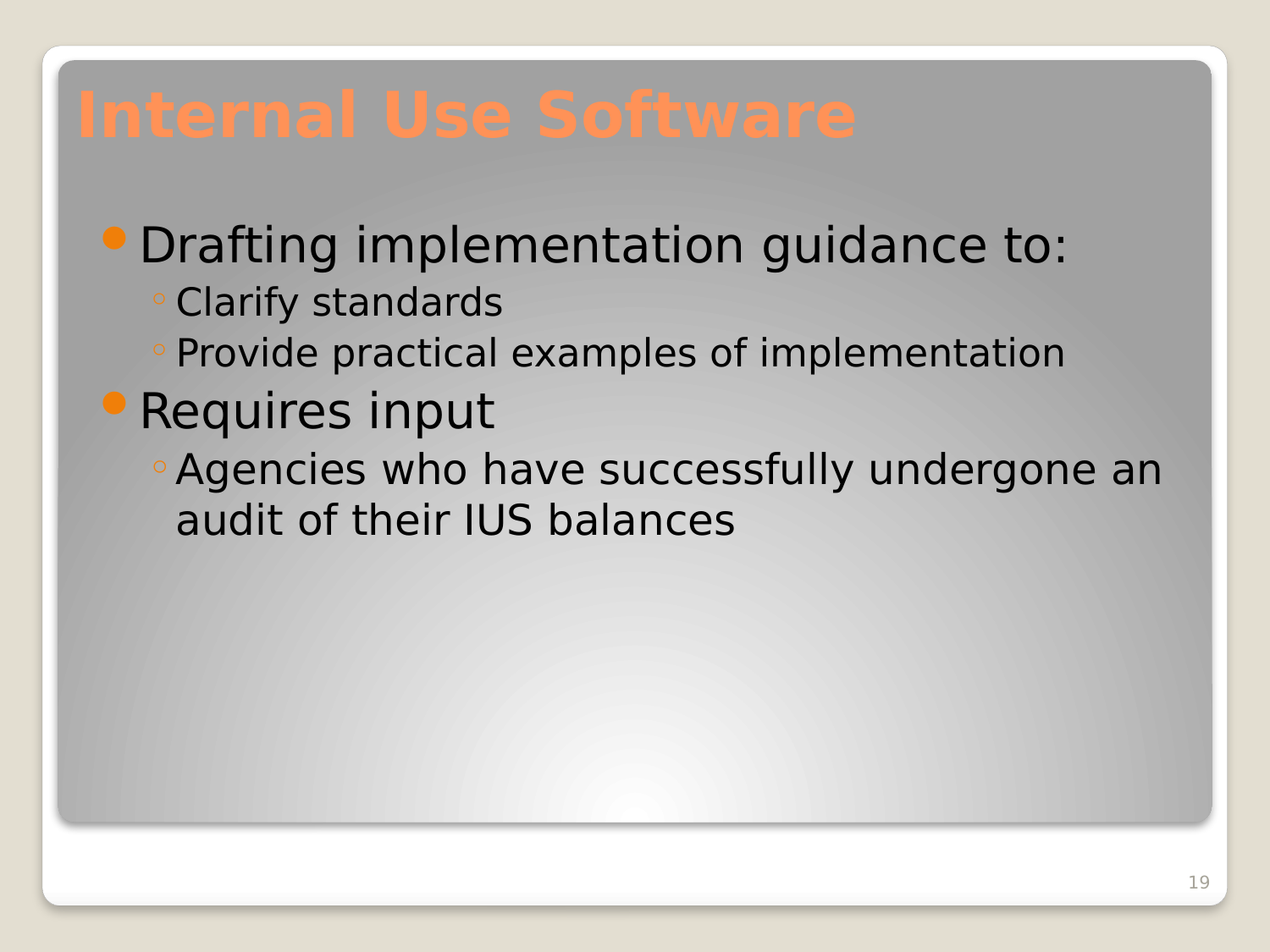

# Internal Use Software
Drafting implementation guidance to:
Clarify standards
Provide practical examples of implementation
Requires input
Agencies who have successfully undergone an audit of their IUS balances

19